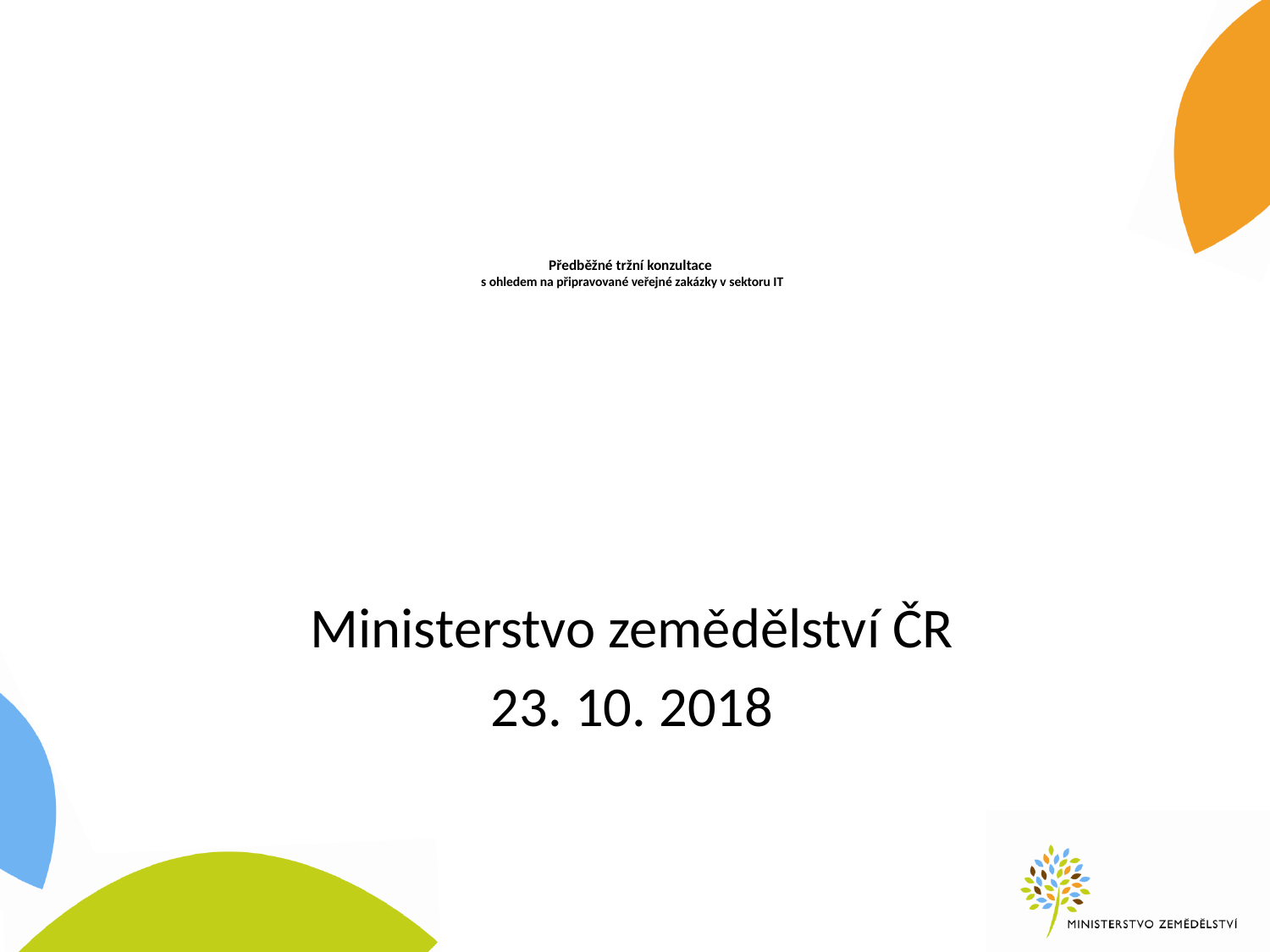

# Předběžné tržní konzultace s ohledem na připravované veřejné zakázky v sektoru IT

Ministerstvo zemědělství ČR
23. 10. 2018